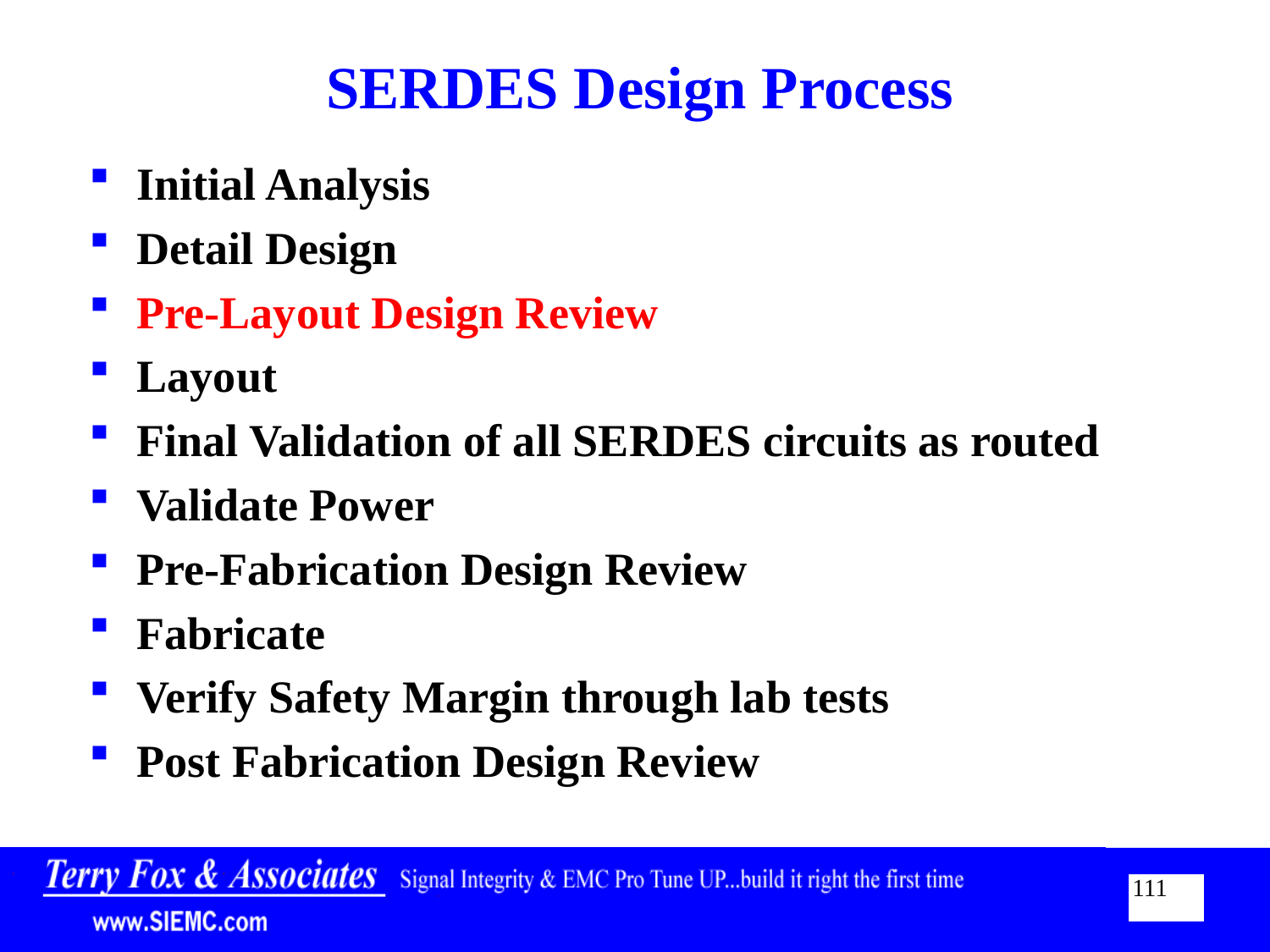

# SERDES Design Process
Initial Analysis
Detail Design
Pre-Layout Design Review
Layout
Final Validation of all SERDES circuits as routed
Validate Power
Pre-Fabrication Design Review
Fabricate
Verify Safety Margin through lab tests
Post Fabrication Design Review

111